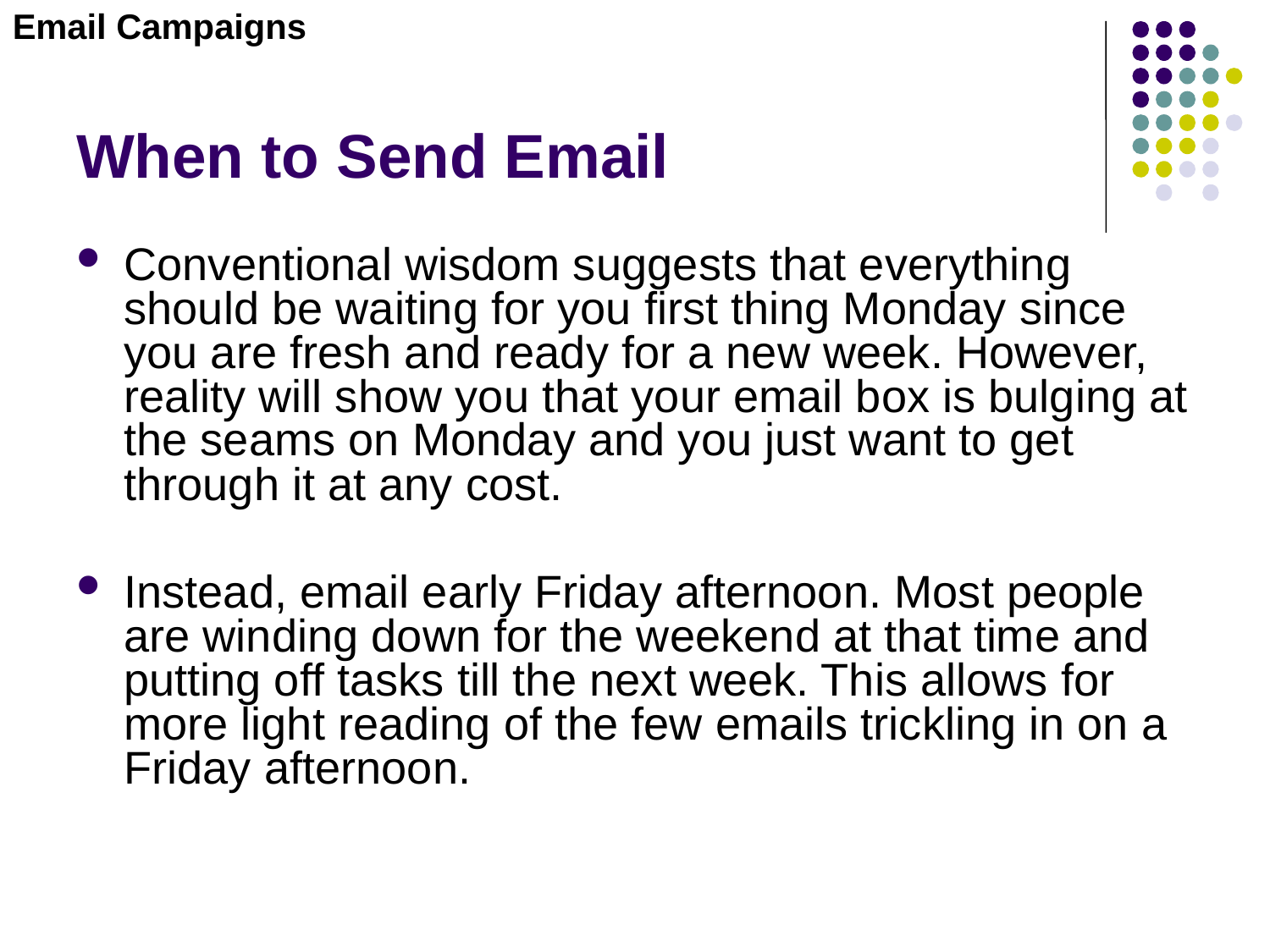

Email Campaigns
# When to Send Email
Conventional wisdom suggests that everything should be waiting for you first thing Monday since you are fresh and ready for a new week. However, reality will show you that your email box is bulging at the seams on Monday and you just want to get through it at any cost.
Instead, email early Friday afternoon. Most people are winding down for the weekend at that time and putting off tasks till the next week. This allows for more light reading of the few emails trickling in on a Friday afternoon.